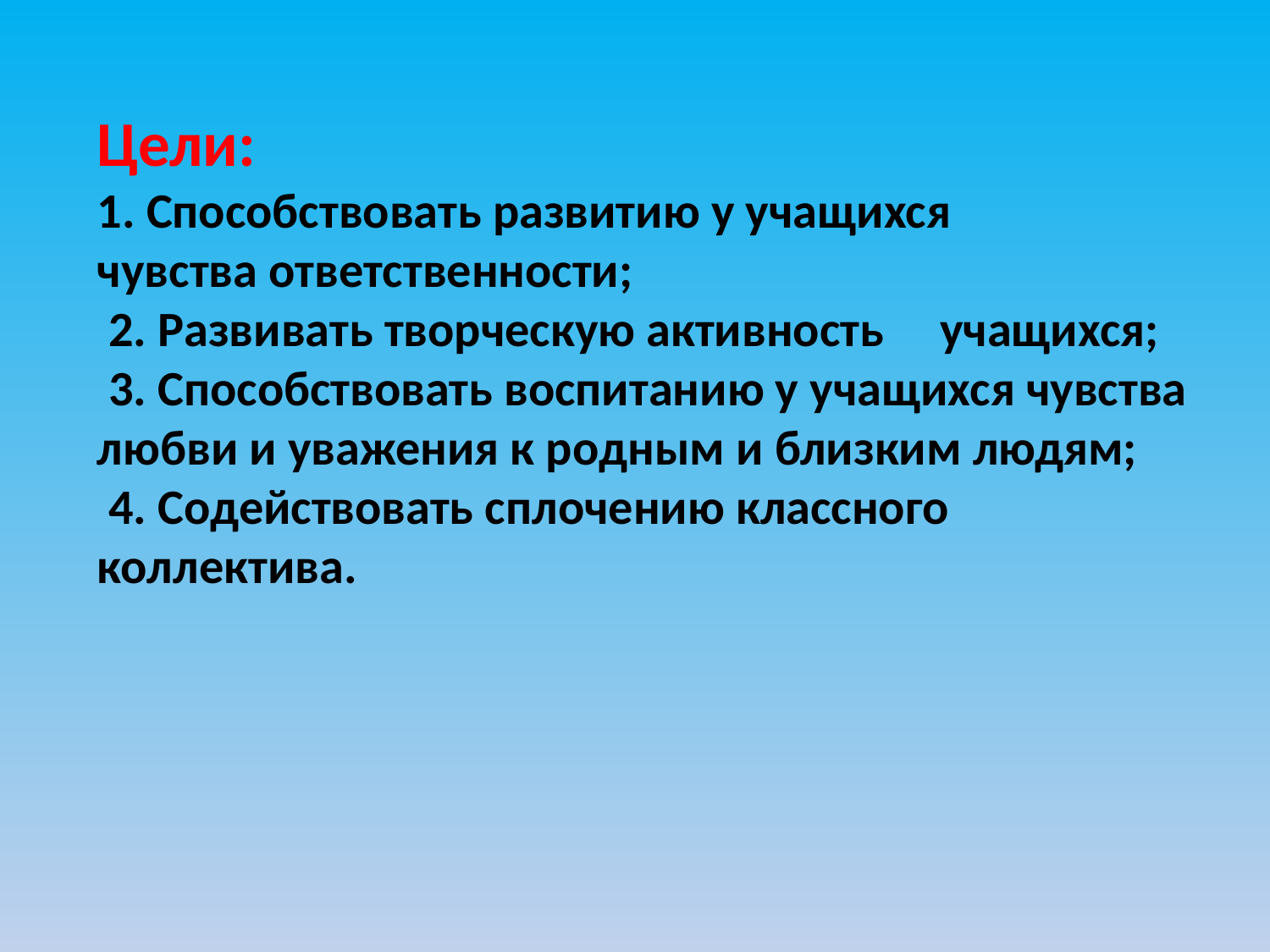

Цели:
1. Способствовать развитию у учащихся               чувства ответственности;
 2. Развивать творческую активность     учащихся;
 3. Способствовать воспитанию у учащихся чувства любви и уважения к родным и близким людям;
 4. Содействовать сплочению классного коллектива.